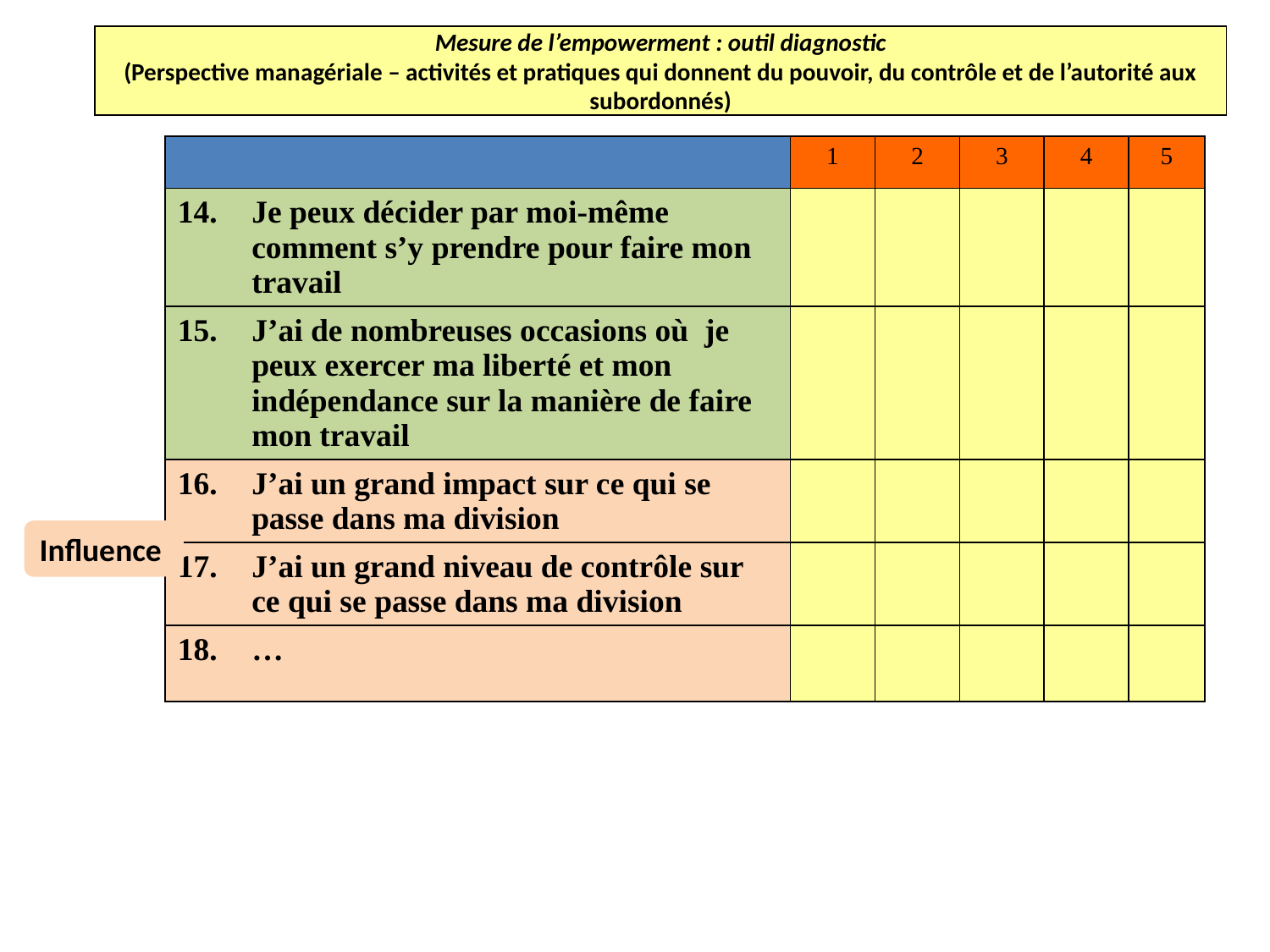

Mesure de l’empowerment : outil diagnostic
(Perspective managériale – activités et pratiques qui donnent du pouvoir, du contrôle et de l’autorité aux subordonnés)
|  | 1 | 2 | 3 | 4 | 5 |
| --- | --- | --- | --- | --- | --- |
| Je peux décider par moi-même comment s’y prendre pour faire mon travail |  |  |  |  |  |
| J’ai de nombreuses occasions où je peux exercer ma liberté et mon indépendance sur la manière de faire mon travail |  |  |  |  |  |
| J’ai un grand impact sur ce qui se passe dans ma division |  |  |  |  |  |
| J’ai un grand niveau de contrôle sur ce qui se passe dans ma division |  |  |  |  |  |
| … |  |  |  |  |  |
Influence